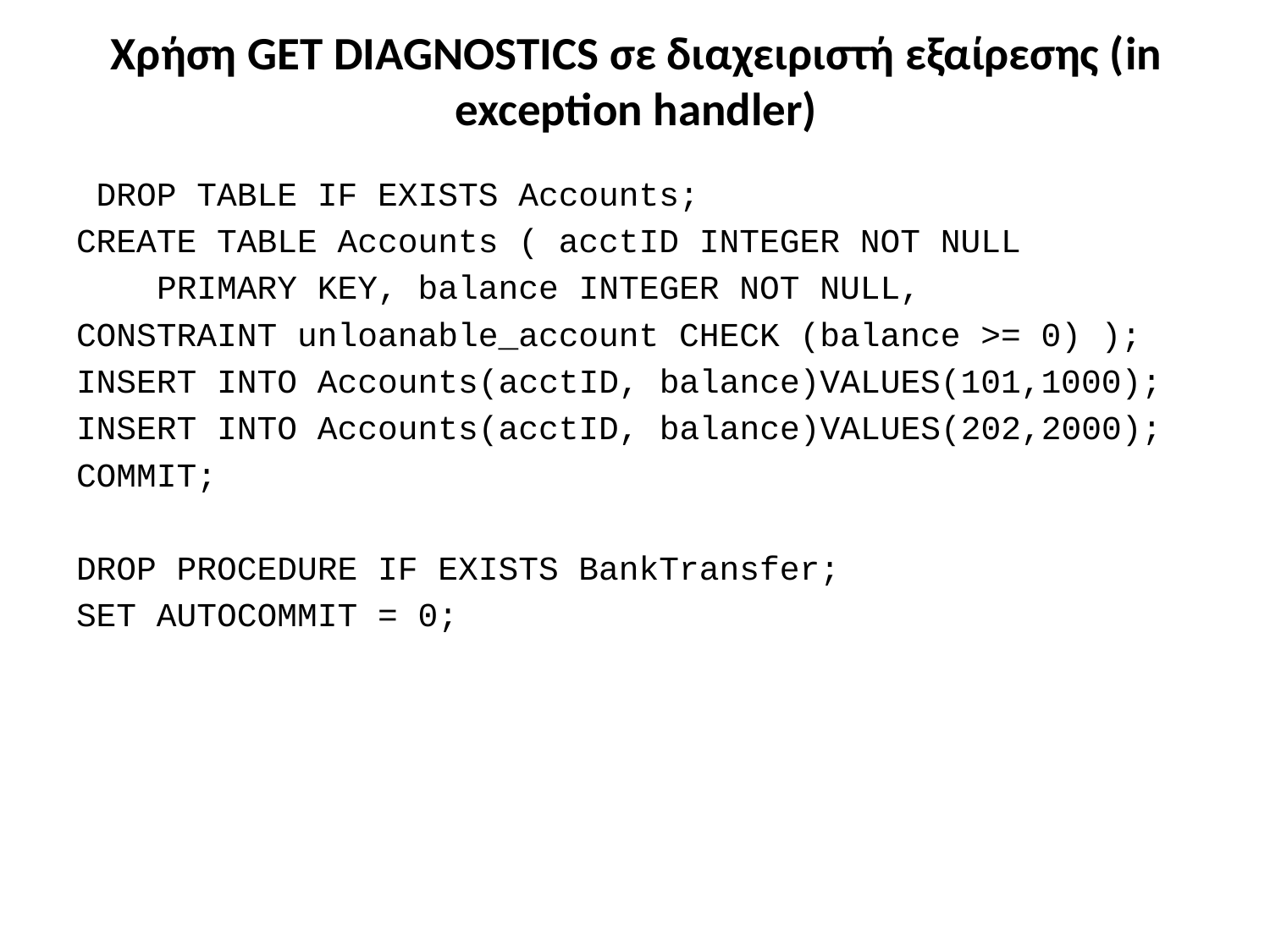

# Χρήση GET DIAGNOSTICS σε διαχειριστή εξαίρεσης (in exception handler)
 DROP TABLE IF EXISTS Accounts;
CREATE TABLE Accounts ( acctID INTEGER NOT NULL
    PRIMARY KEY, balance INTEGER NOT NULL,
CONSTRAINT unloanable_account CHECK (balance >= 0) );
INSERT INTO Accounts(acctID, balance)VALUES(101,1000);
INSERT INTO Accounts(acctID, balance)VALUES(202,2000);
COMMIT;

DROP PROCEDURE IF EXISTS BankTransfer;
SET AUTOCOMMIT = 0;